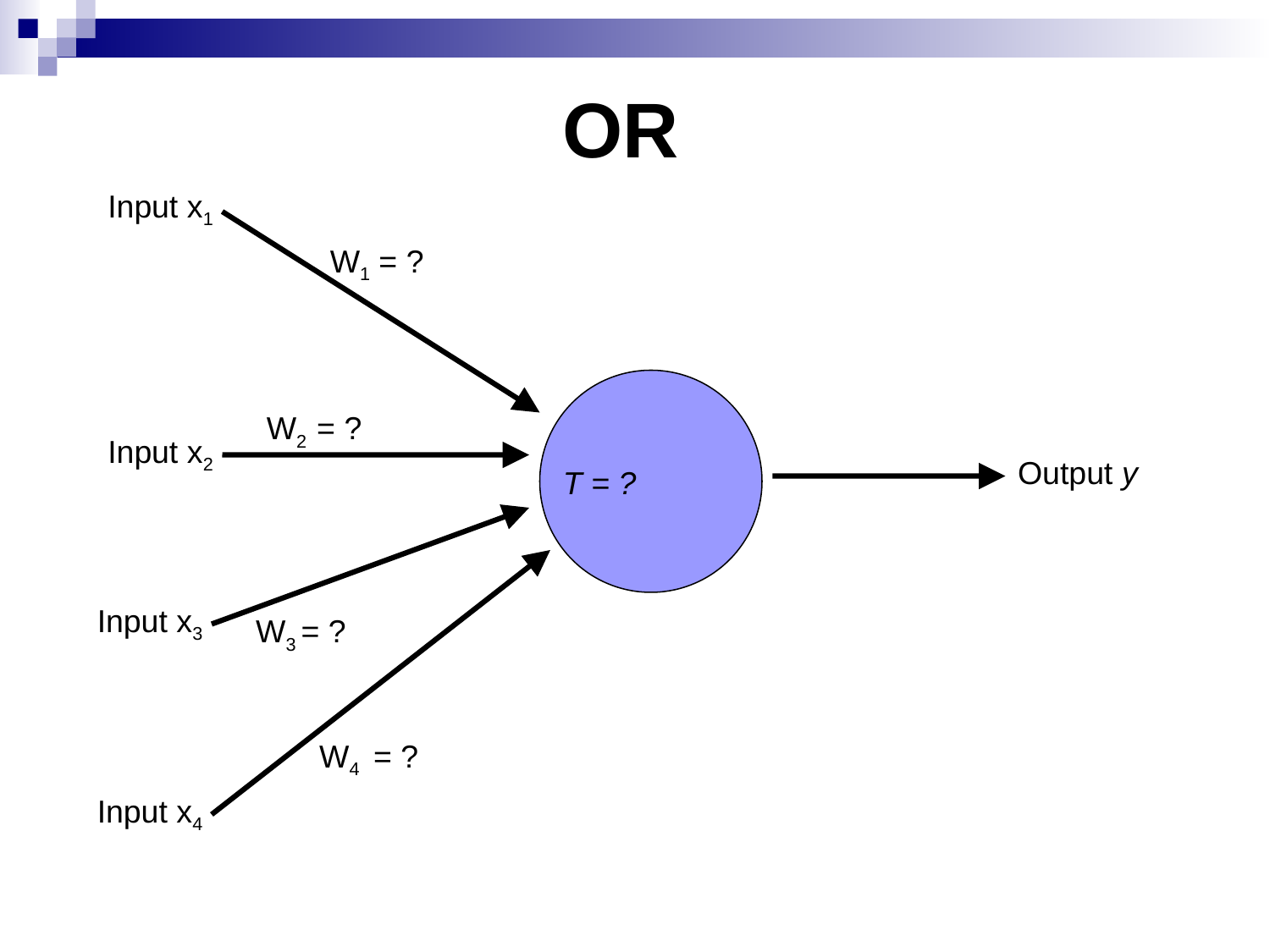

OR
Input x1

W1 = ?

W2  = ?
Input x2
Output y

T = ?

Input x3
W3 = ?
W4  = ?
Input x4